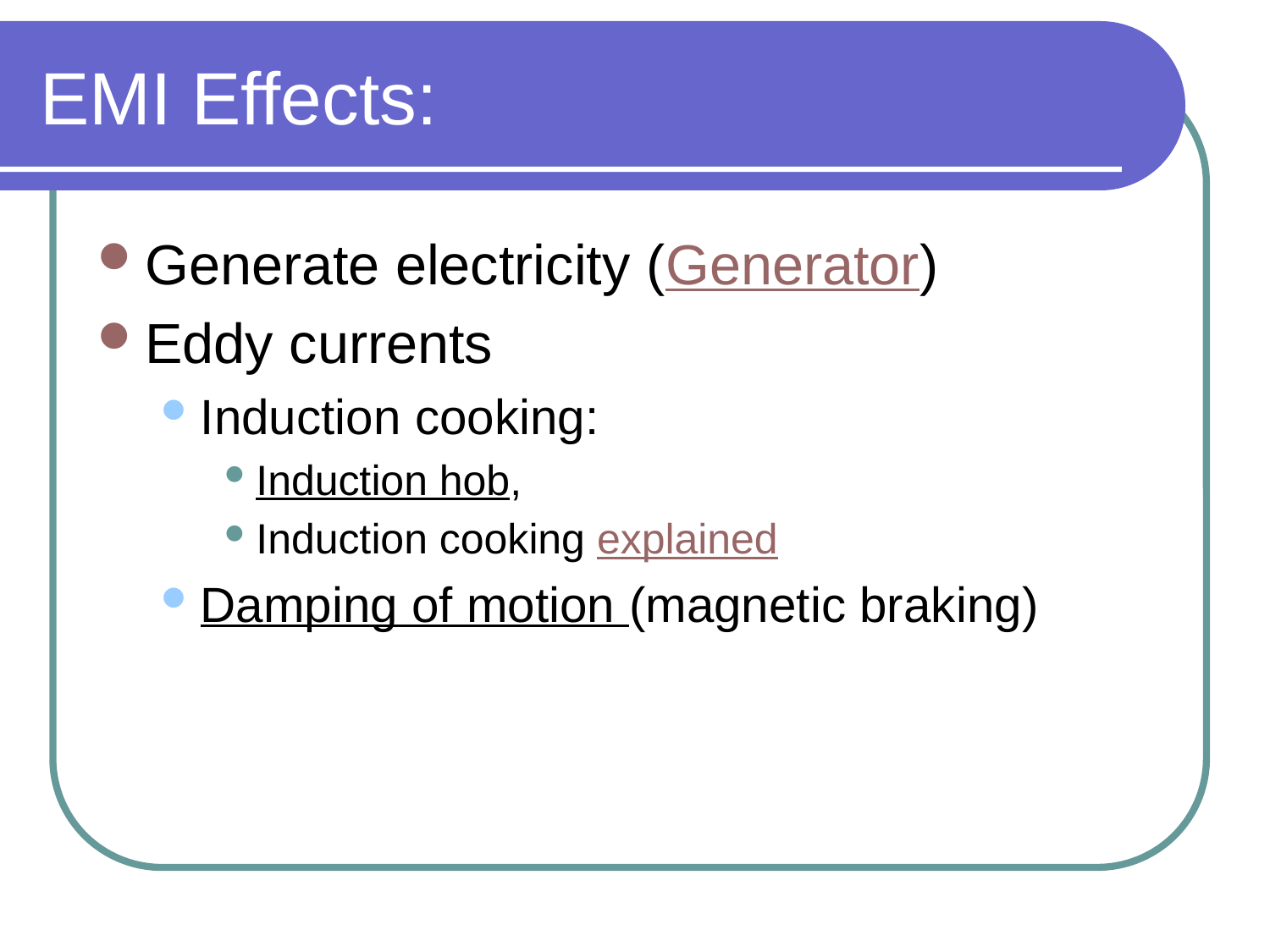

# EMI Effects:
Generate electricity (Generator)
Eddy currents
Induction cooking:
Induction hob,
Induction cooking explained
Damping of motion (magnetic braking)